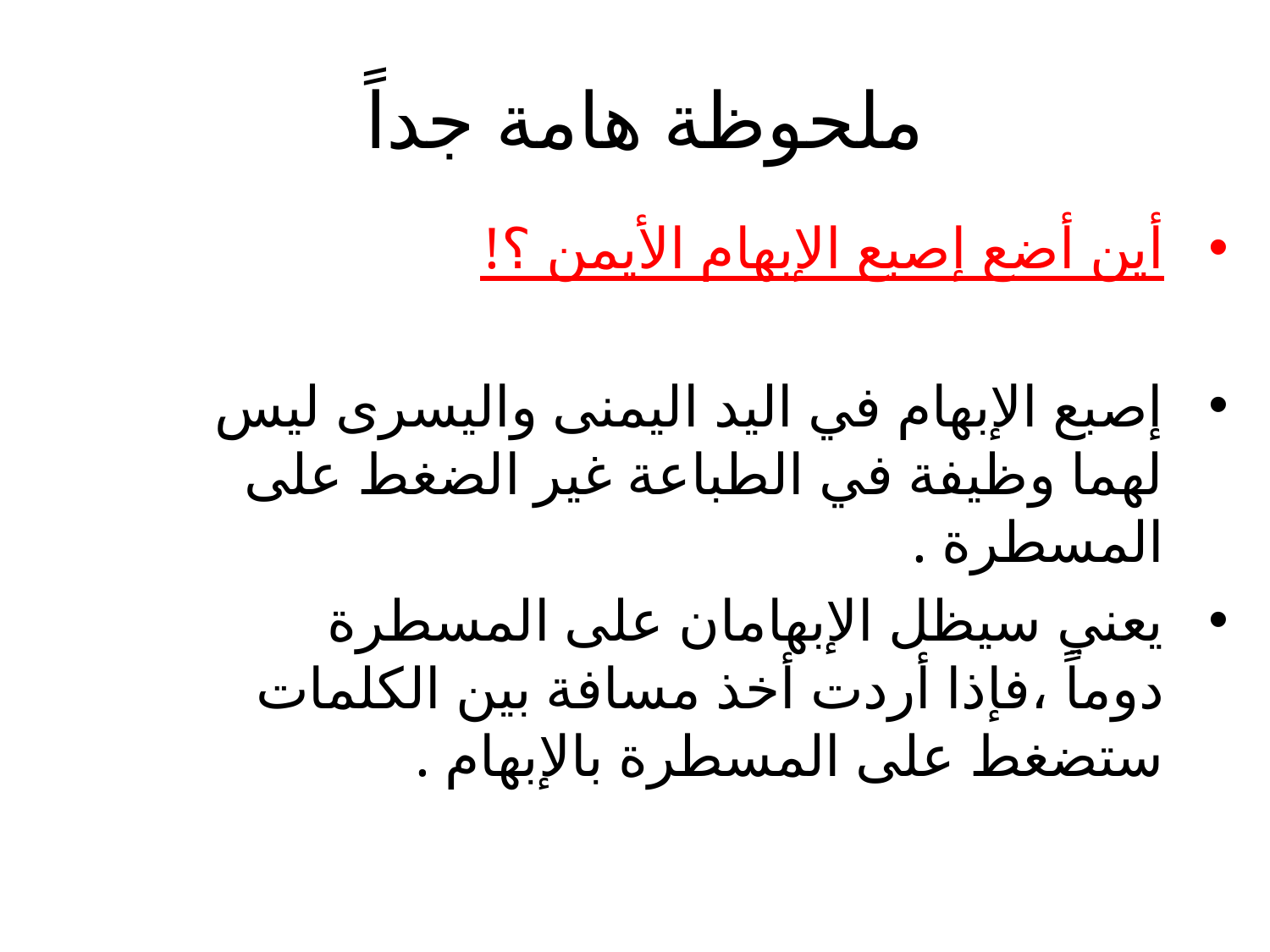

# ملحوظة هامة جداً
أين أضع إصبع الإبهام الأيمن ؟!

إصبع الإبهام في اليد اليمنى واليسرى ليس لهما وظيفة في الطباعة غير الضغط على المسطرة .
يعني سيظل الإبهامان على المسطرة دوماً ،فإذا أردت أخذ مسافة بين الكلمات ستضغط على المسطرة بالإبهام .